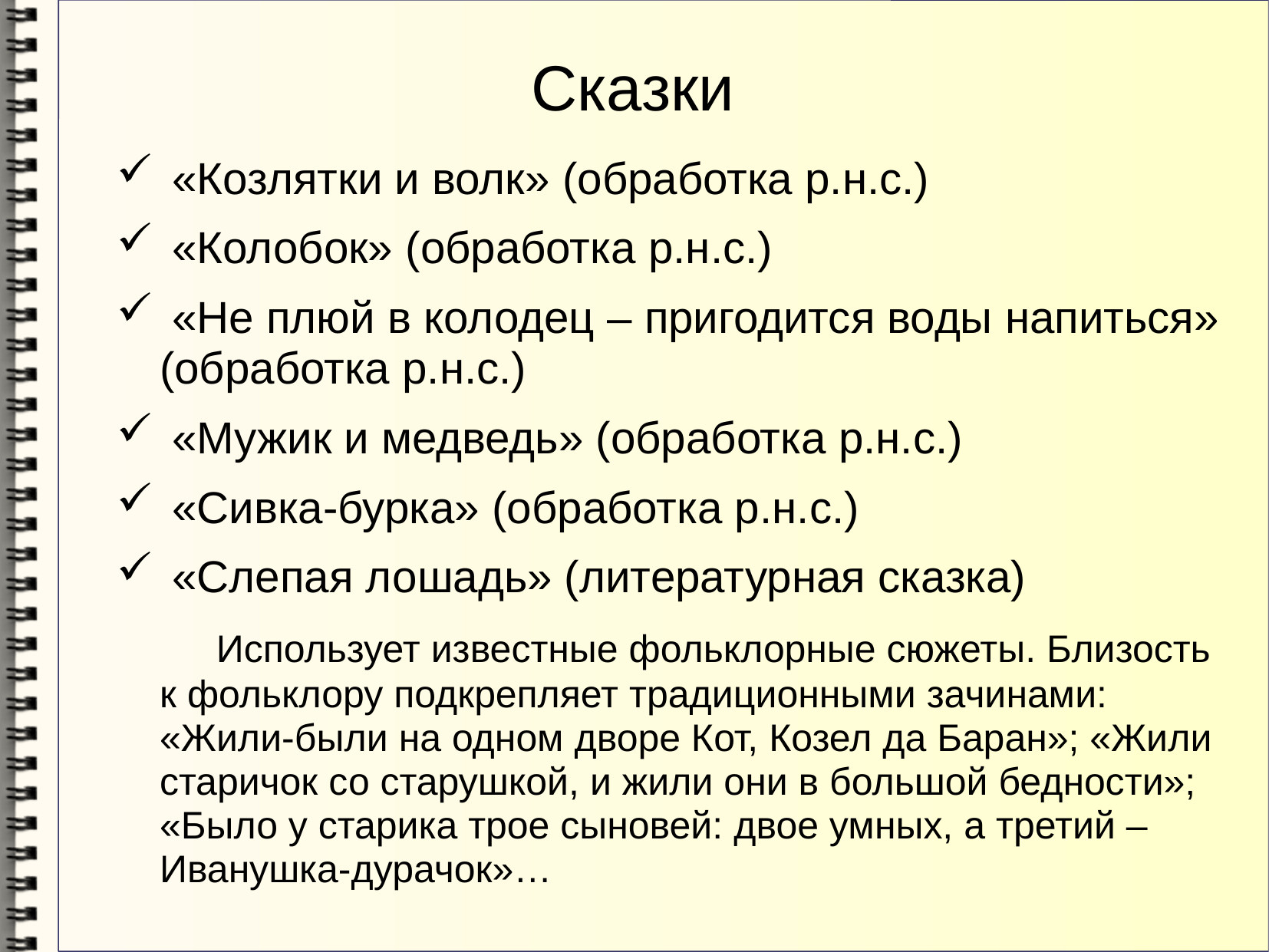

# Сказки
 «Козлятки и волк» (обработка р.н.с.)
 «Колобок» (обработка р.н.с.)
 «Не плюй в колодец – пригодится воды напиться» (обработка р.н.с.)
 «Мужик и медведь» (обработка р.н.с.)
 «Сивка-бурка» (обработка р.н.с.)
 «Слепая лошадь» (литературная сказка)
        Использует известные фольклорные сюжеты. Близость к фольклору подкрепляет традиционными зачинами: «Жили-были на одном дворе Кот, Козел да Баран»; «Жили старичок со старушкой, и жили они в большой бедности»; «Было у старика трое сыновей: двое умных, а третий – Иванушка-дурачок»…